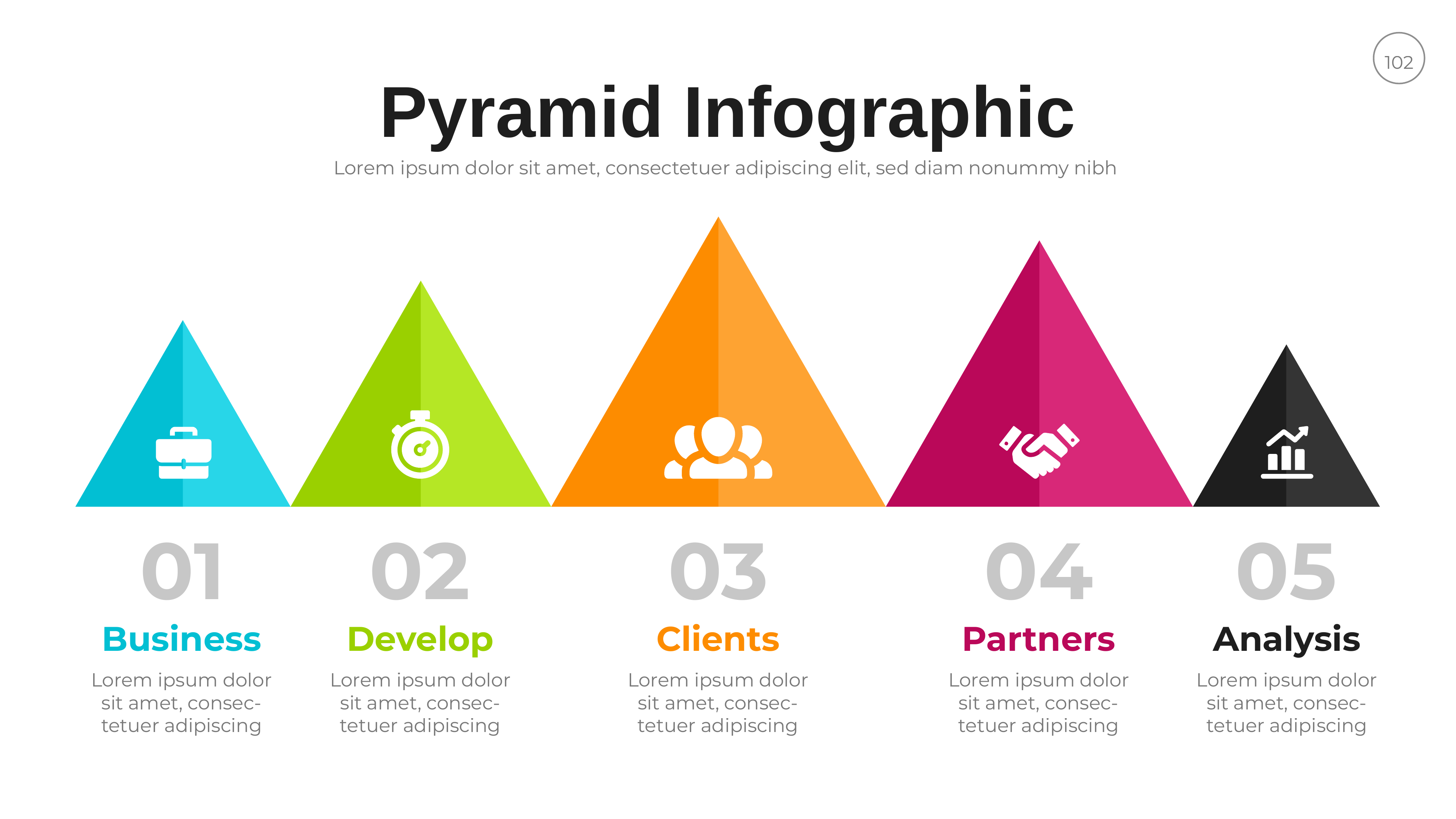

Pyramid Infographic
Lorem ipsum dolor sit amet, consectetuer adipiscing elit, sed diam nonummy nibh

01
02
03
05
04
Business
Develop
Clients
Partners
Analysis
Lorem ipsum dolor sit amet, consec-tetuer adipiscing
Lorem ipsum dolor sit amet, consec-tetuer adipiscing
Lorem ipsum dolor sit amet, consec-tetuer adipiscing
Lorem ipsum dolor sit amet, consec-tetuer adipiscing
Lorem ipsum dolor sit amet, consec-tetuer adipiscing